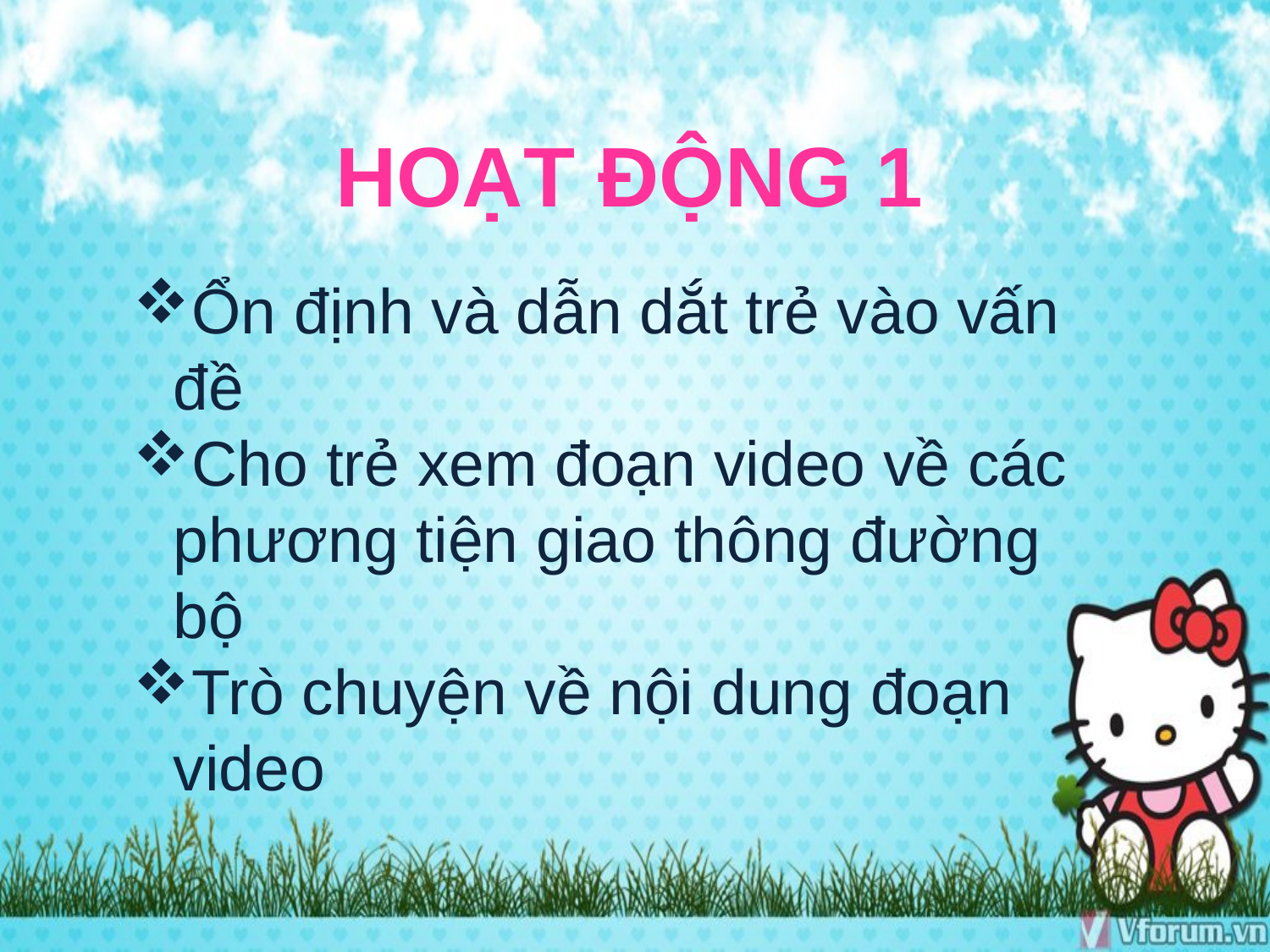

HOẠT ĐỘNG 1
Ổn định và dẫn dắt trẻ vào vấn đề
Cho trẻ xem đoạn video về các phương tiện giao thông đường bộ
Trò chuyện về nội dung đoạn video